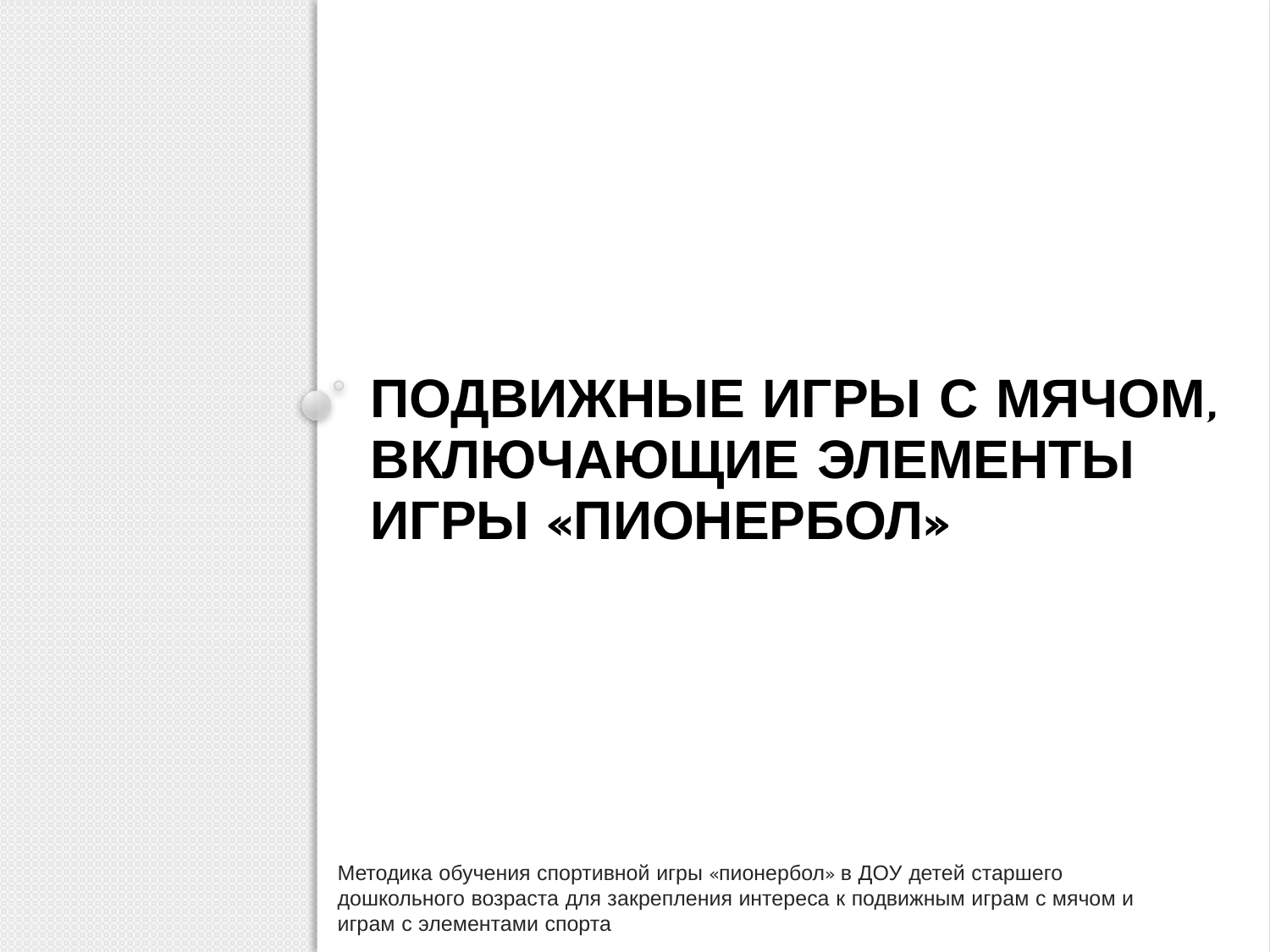

# Подвижные игры с мячом, включающие элементы игры «пионербол»
Методика обучения спортивной игры «пионербол» в ДОУ детей старшего дошкольного возраста для закрепления интереса к подвижным играм с мячом и играм с элементами спорта